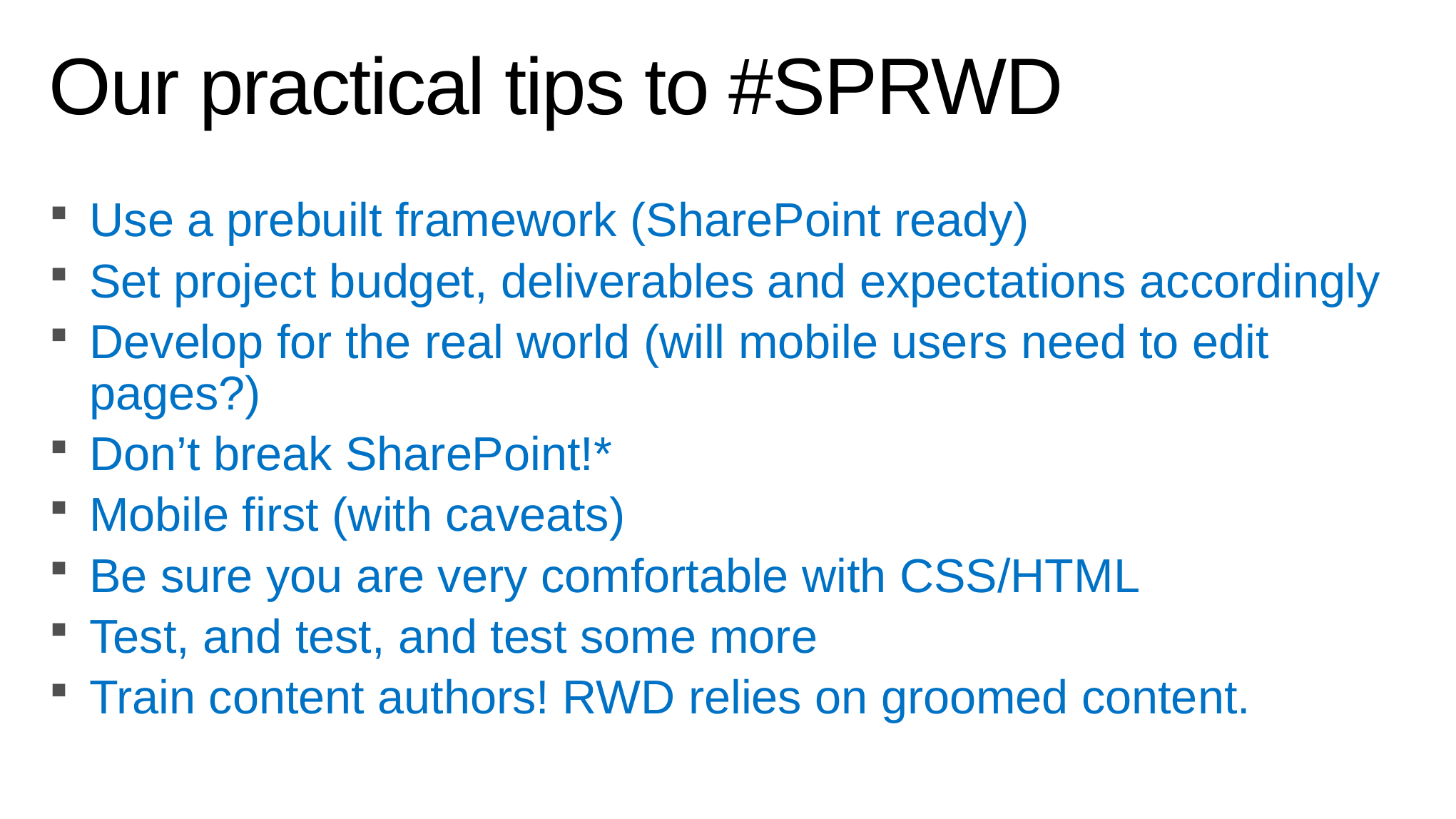

# Our practical tips to #SPRWD
Use a prebuilt framework (SharePoint ready)
Set project budget, deliverables and expectations accordingly
Develop for the real world (will mobile users need to edit pages?)
Don’t break SharePoint!*
Mobile first (with caveats)
Be sure you are very comfortable with CSS/HTML
Test, and test, and test some more
Train content authors! RWD relies on groomed content.